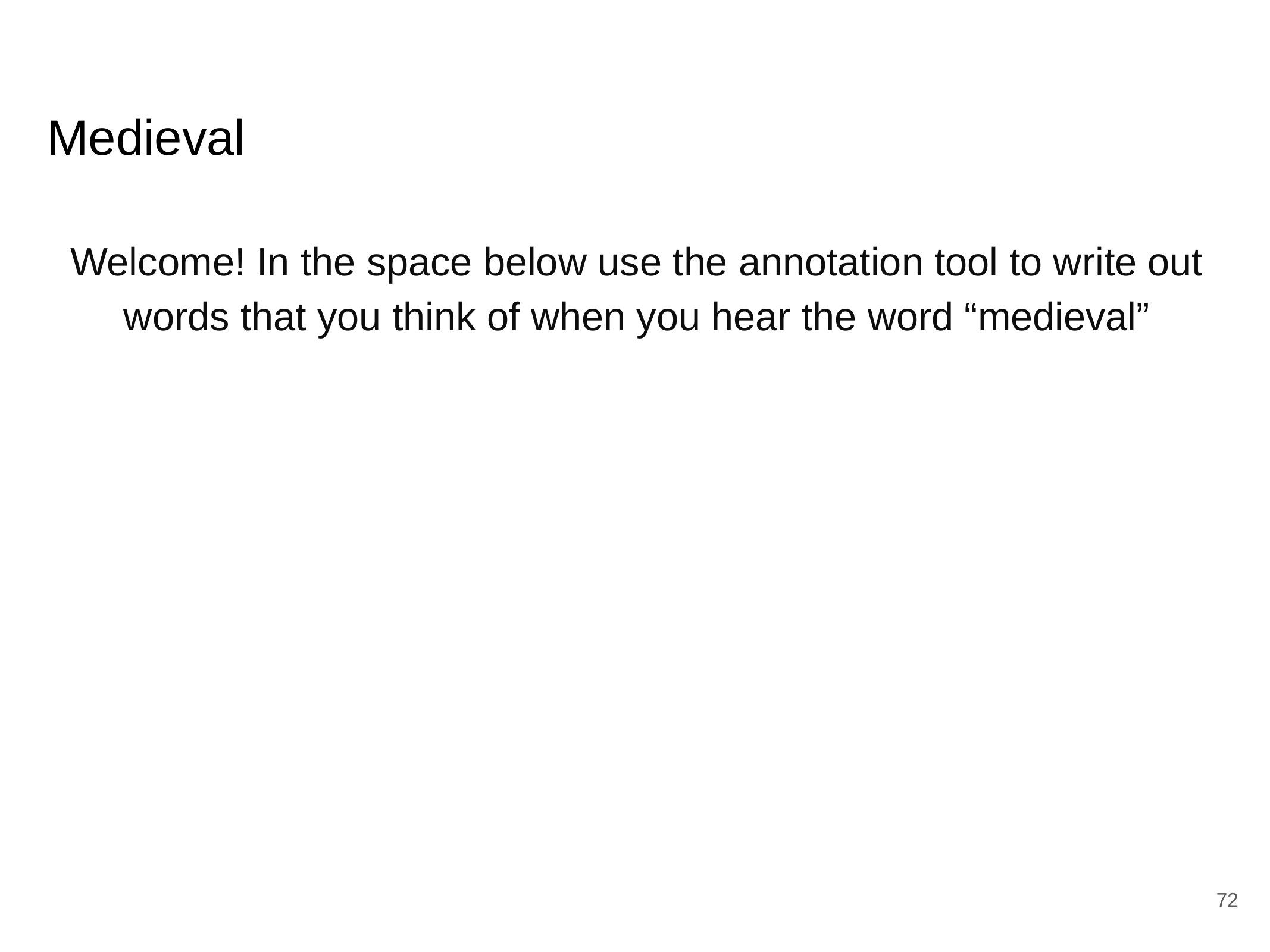

# Medieval
Welcome! In the space below use the annotation tool to write out words that you think of when you hear the word “medieval”
72